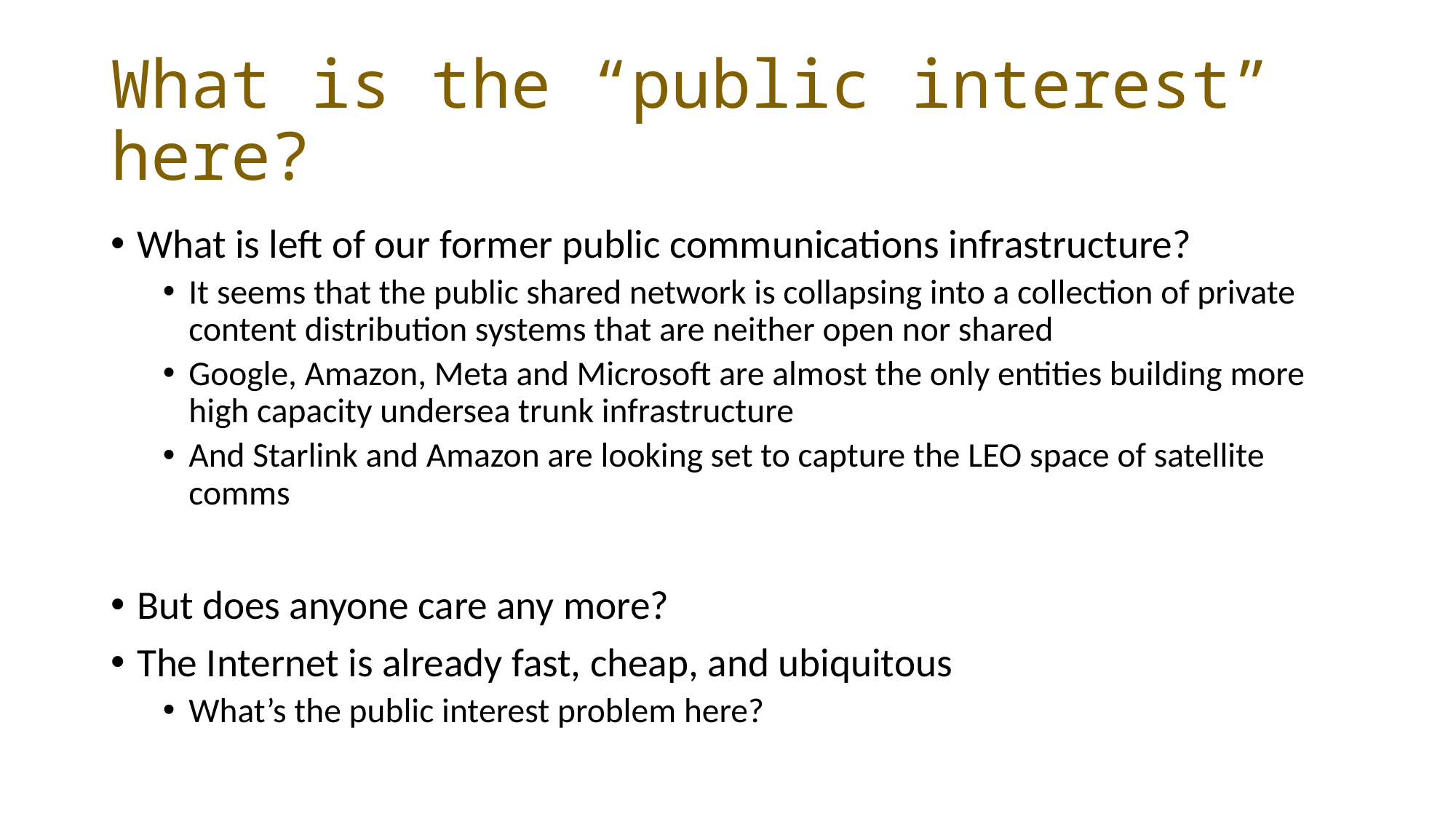

# What is the “public interest” here?
What is left of our former public communications infrastructure?
It seems that the public shared network is collapsing into a collection of private content distribution systems that are neither open nor shared
Google, Amazon, Meta and Microsoft are almost the only entities building more high capacity undersea trunk infrastructure
And Starlink and Amazon are looking set to capture the LEO space of satellite comms

But does anyone care any more?
The Internet is already fast, cheap, and ubiquitous
What’s the public interest problem here?